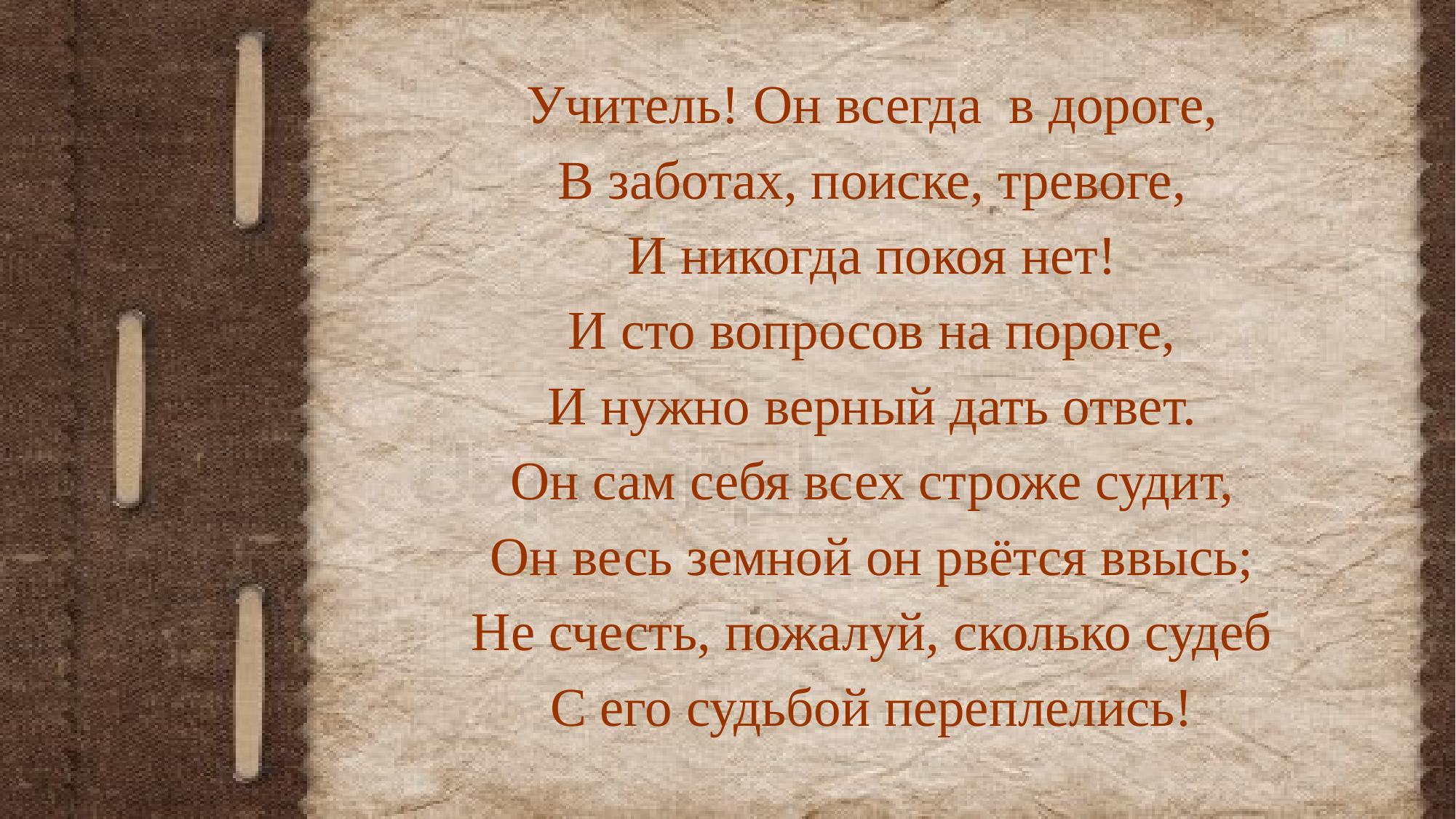

Учитель! Он всегда  в дороге,
В заботах, поиске, тревоге,
И никогда покоя нет!
И сто вопросов на пороге,
И нужно верный дать ответ.
Он сам себя всех строже судит,
Он весь земной он рвётся ввысь;
Не счесть, пожалуй, сколько судеб
С его судьбой переплелись!